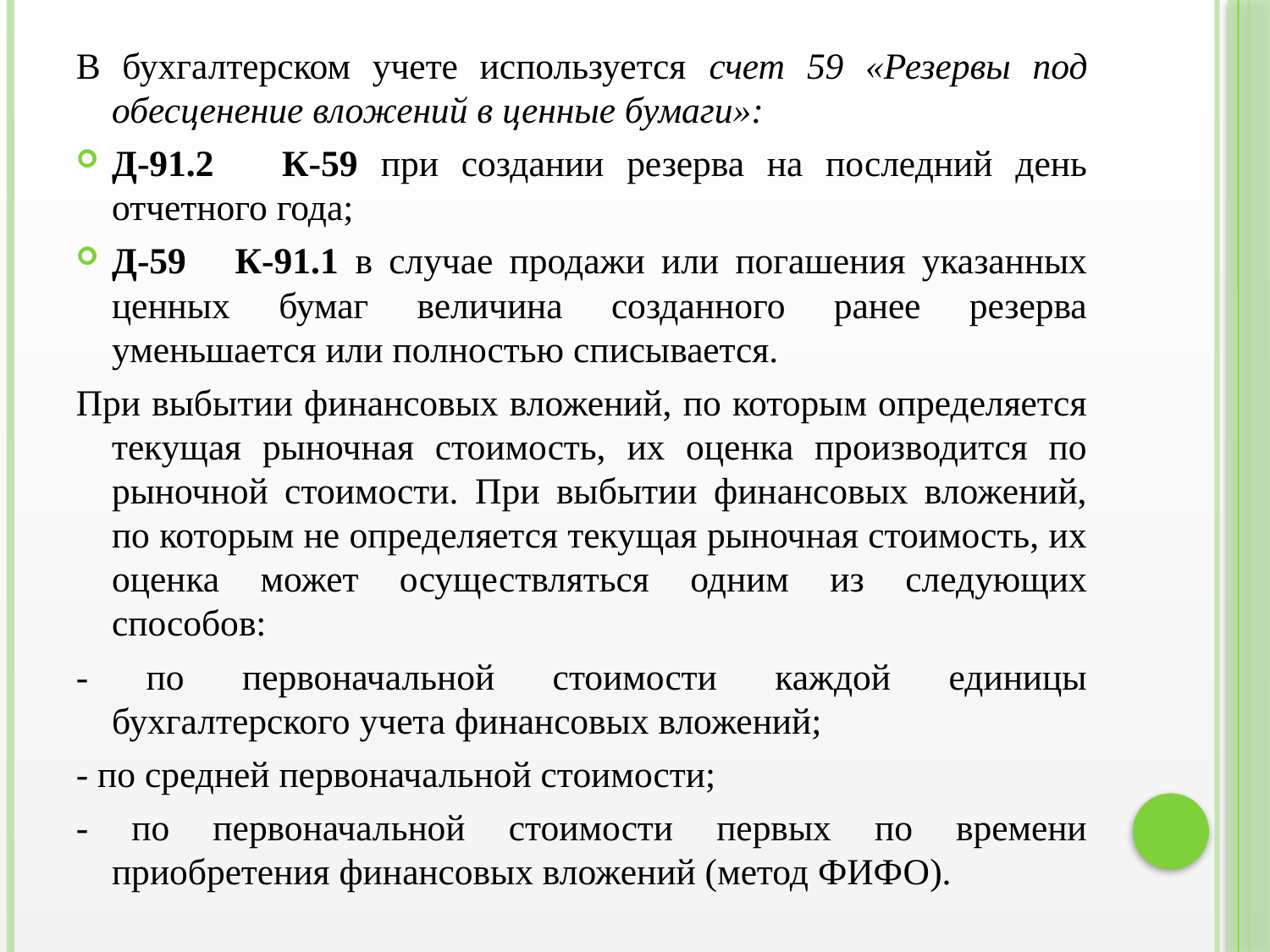

В бухгалтерском учете используется счет 59 «Резервы под обесценение вложений в ценные бумаги»:
Д-91.2   К-59 при создании резерва на последний день отчетного года;
Д-59   К-91.1 в случае продажи или погашения указанных ценных бумаг величина созданного ранее резерва уменьшается или полностью списывается.
При выбытии финансовых вложений, по которым определяется текущая рыночная стоимость, их оценка производится по рыночной стоимости. При выбытии финансовых вложений, по которым не определяется текущая рыночная стоимость, их оценка может осуществляться одним из следующих способов:
- по первоначальной стоимости каждой единицы бухгалтерского учета финансовых вложений;
- по средней первоначальной стоимости;
- по первоначальной стоимости первых по времени приобретения финансовых вложений (метод ФИФО).